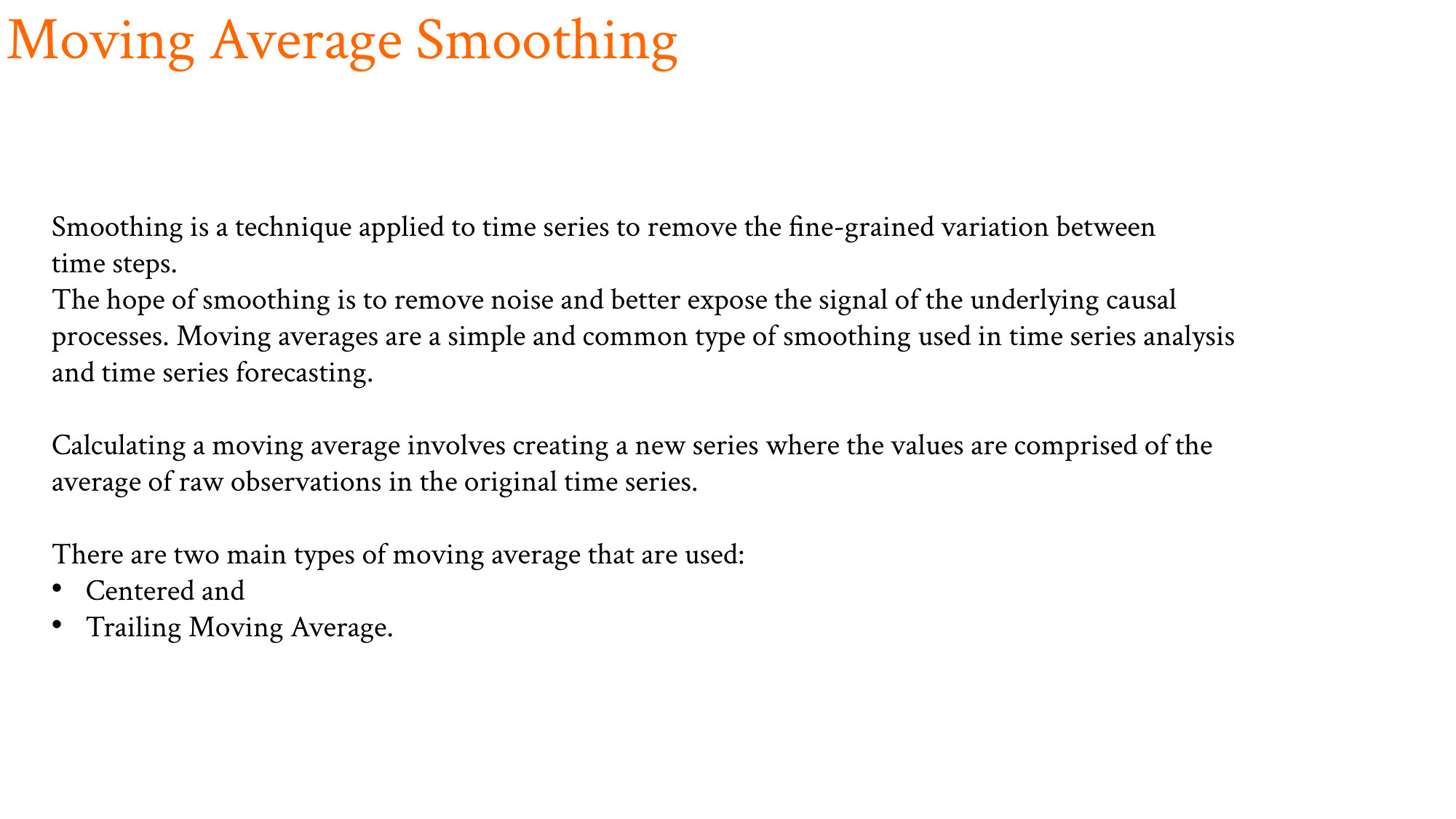

Moving Average Smoothing
Smoothing is a technique applied to time series to remove the fine-grained variation between
time steps.
The hope of smoothing is to remove noise and better expose the signal of the underlying causal processes. Moving averages are a simple and common type of smoothing used in time series analysis and time series forecasting.

Calculating a moving average involves creating a new series where the values are comprised of the average of raw observations in the original time series.

There are two main types of moving average that are used:
Centered and
Trailing Moving Average.